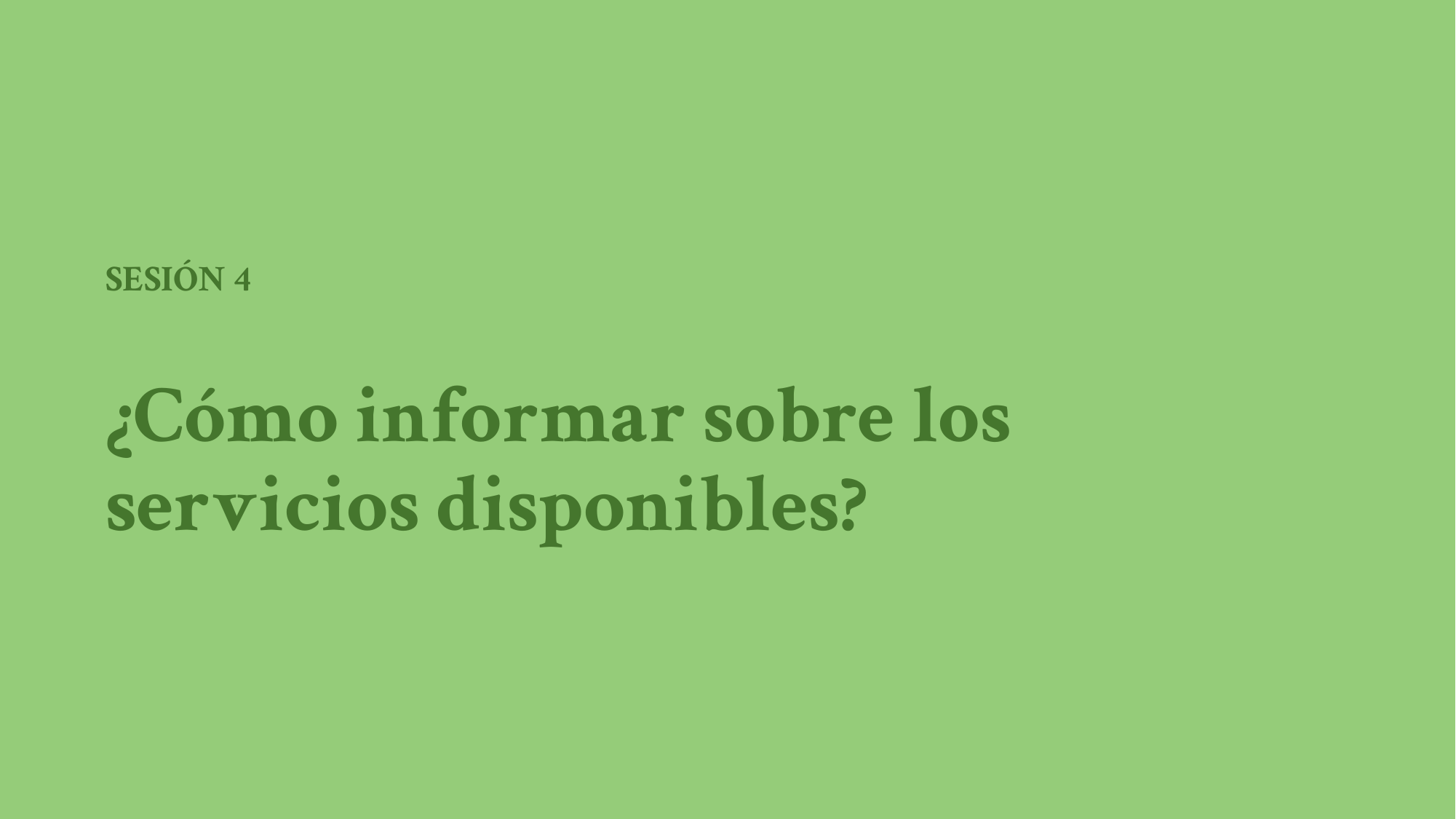

SESIÓN 4
¿Cómo informar sobre los servicios disponibles?